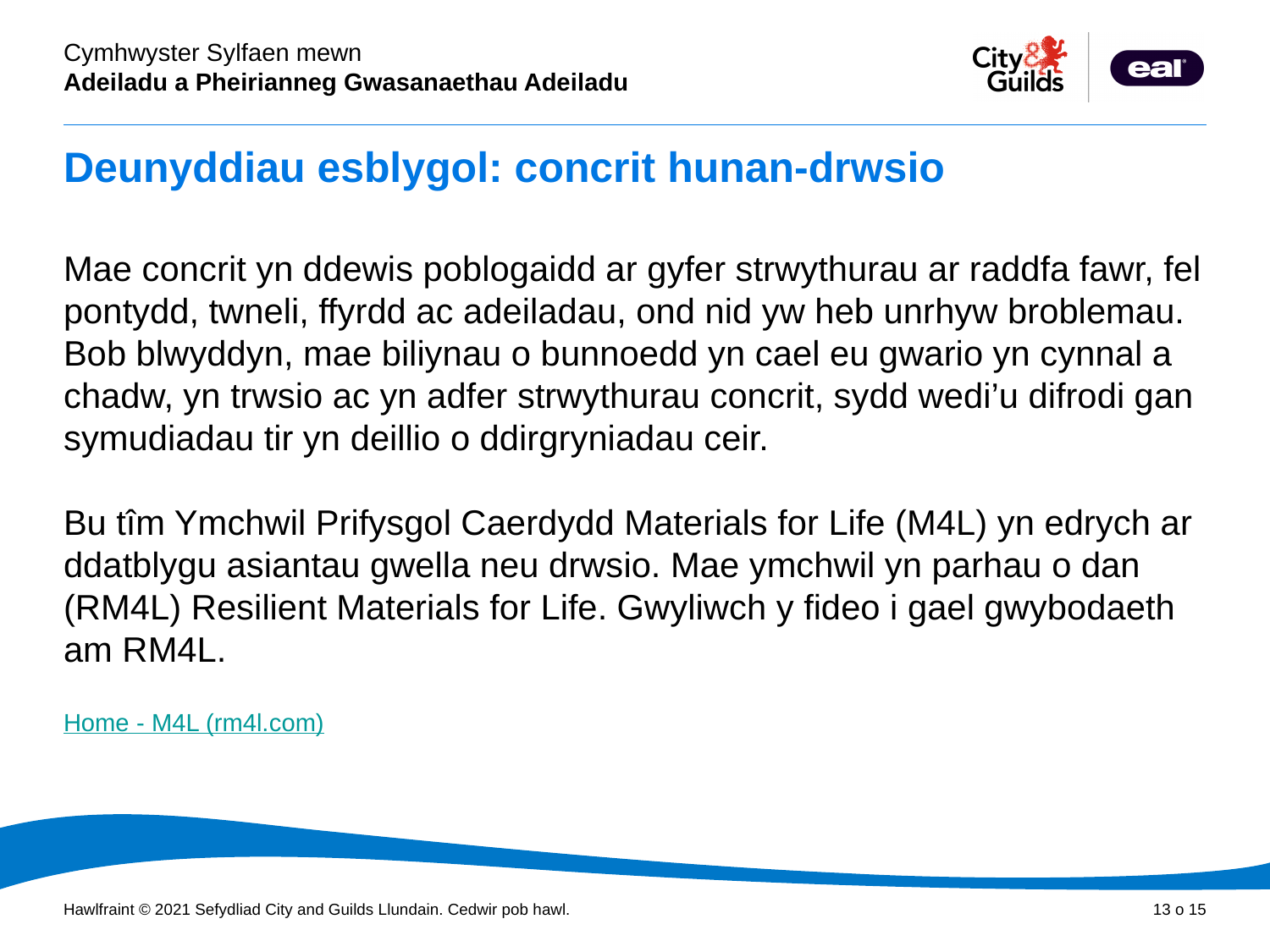

# Deunyddiau esblygol: concrit hunan-drwsio
Mae concrit yn ddewis poblogaidd ar gyfer strwythurau ar raddfa fawr, fel pontydd, twneli, ffyrdd ac adeiladau, ond nid yw heb unrhyw broblemau. Bob blwyddyn, mae biliynau o bunnoedd yn cael eu gwario yn cynnal a chadw, yn trwsio ac yn adfer strwythurau concrit, sydd wedi’u difrodi gan symudiadau tir yn deillio o ddirgryniadau ceir.

Bu tîm Ymchwil Prifysgol Caerdydd Materials for Life (M4L) yn edrych ar ddatblygu asiantau gwella neu drwsio. Mae ymchwil yn parhau o dan (RM4L) Resilient Materials for Life. Gwyliwch y fideo i gael gwybodaeth am RM4L.

Home - M4L (rm4l.com)